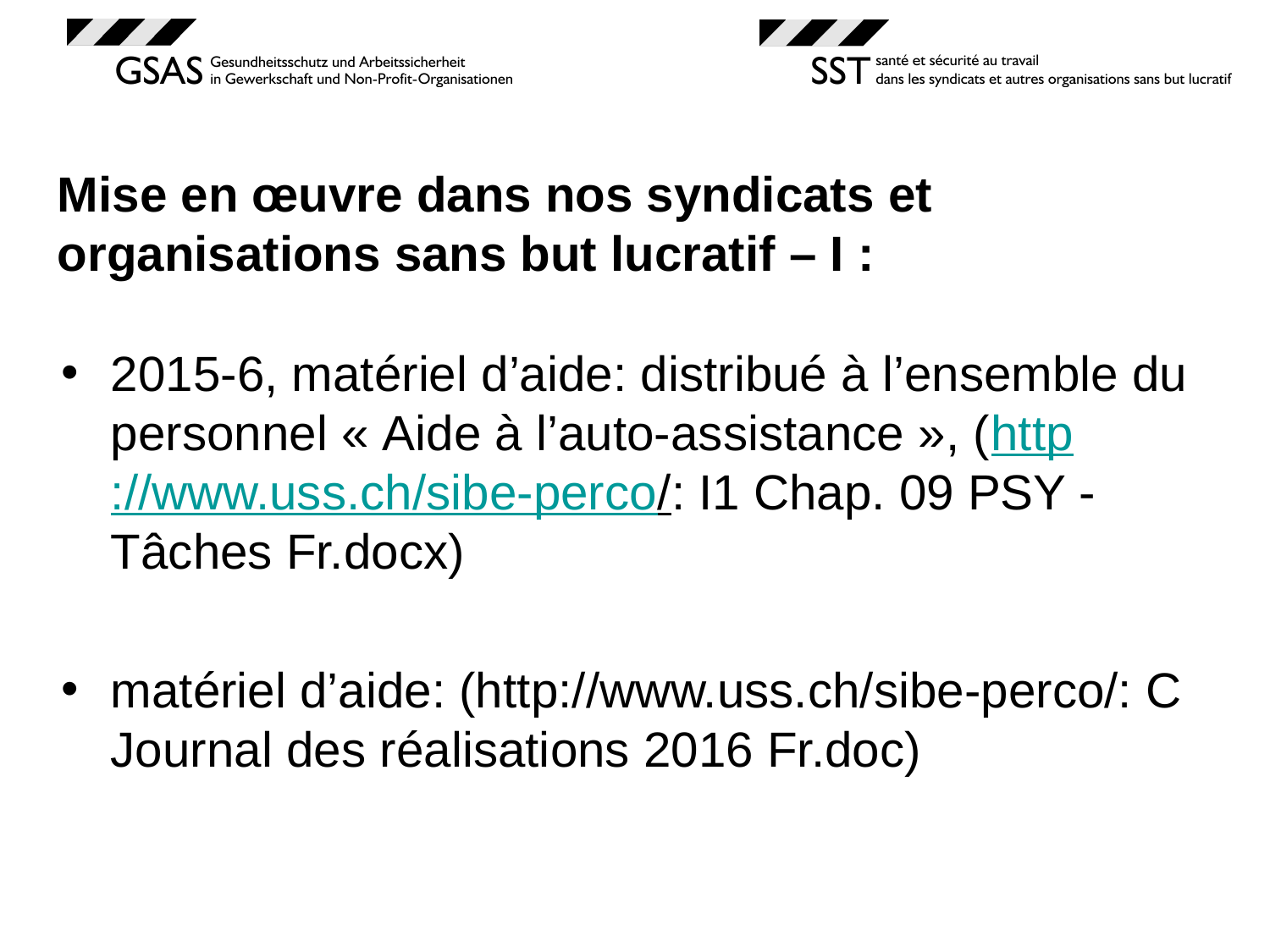

# Mise en œuvre dans nos syndicats et organisations sans but lucratif – I :
2015-6, matériel d’aide: distribué à l’ensemble du personnel « Aide à l’auto-assistance », (http://www.uss.ch/sibe-perco/: I1 Chap. 09 PSY - Tâches Fr.docx)

matériel d’aide: (http://www.uss.ch/sibe-perco/: C Journal des réalisations 2016 Fr.doc)